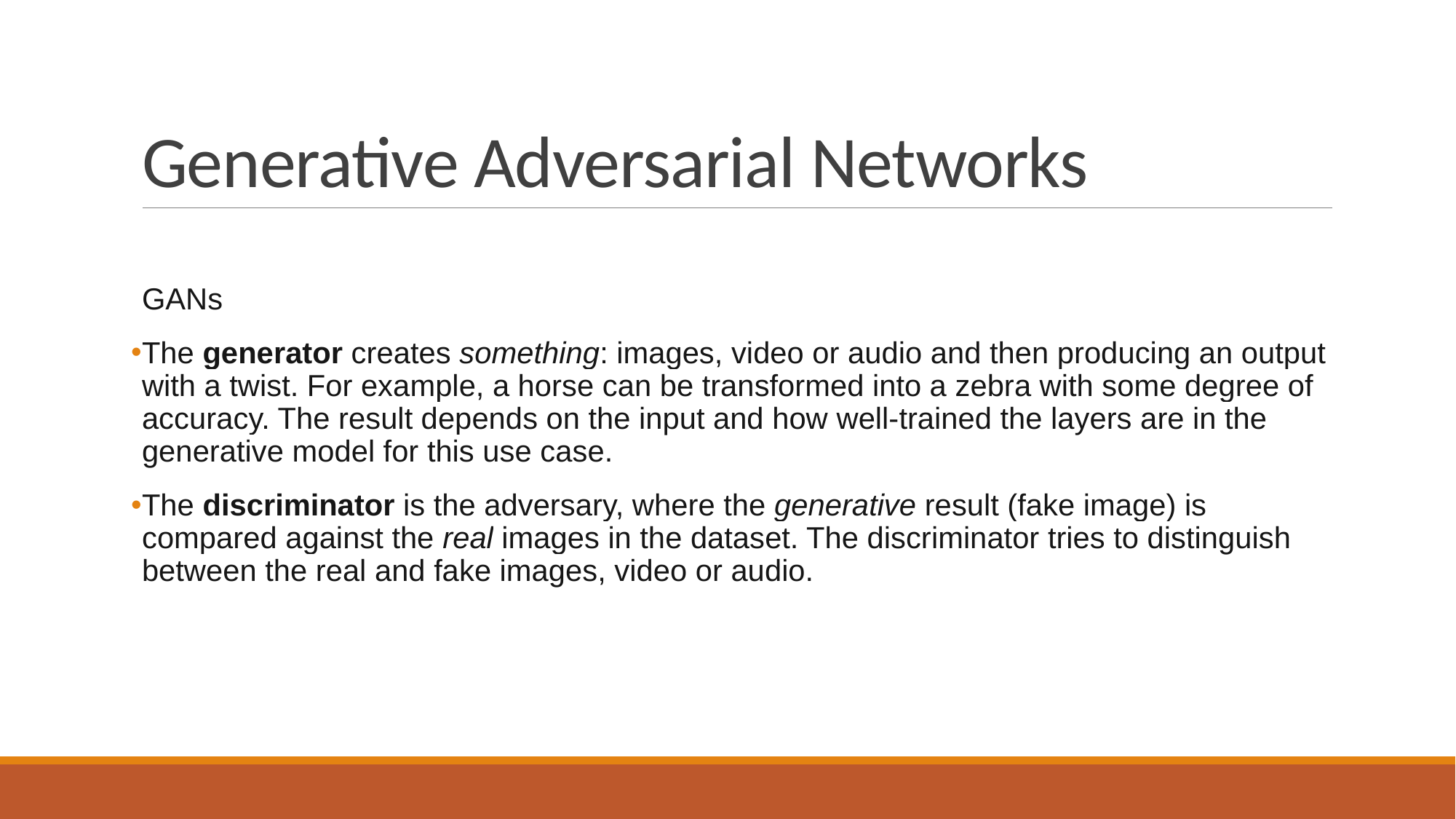

# Generative Adversarial Networks

GANs
The generator creates something: images, video or audio and then producing an output with a twist. For example, a horse can be transformed into a zebra with some degree of accuracy. The result depends on the input and how well-trained the layers are in the generative model for this use case.
The discriminator is the adversary, where the generative result (fake image) is compared against the real images in the dataset. The discriminator tries to distinguish between the real and fake images, video or audio.